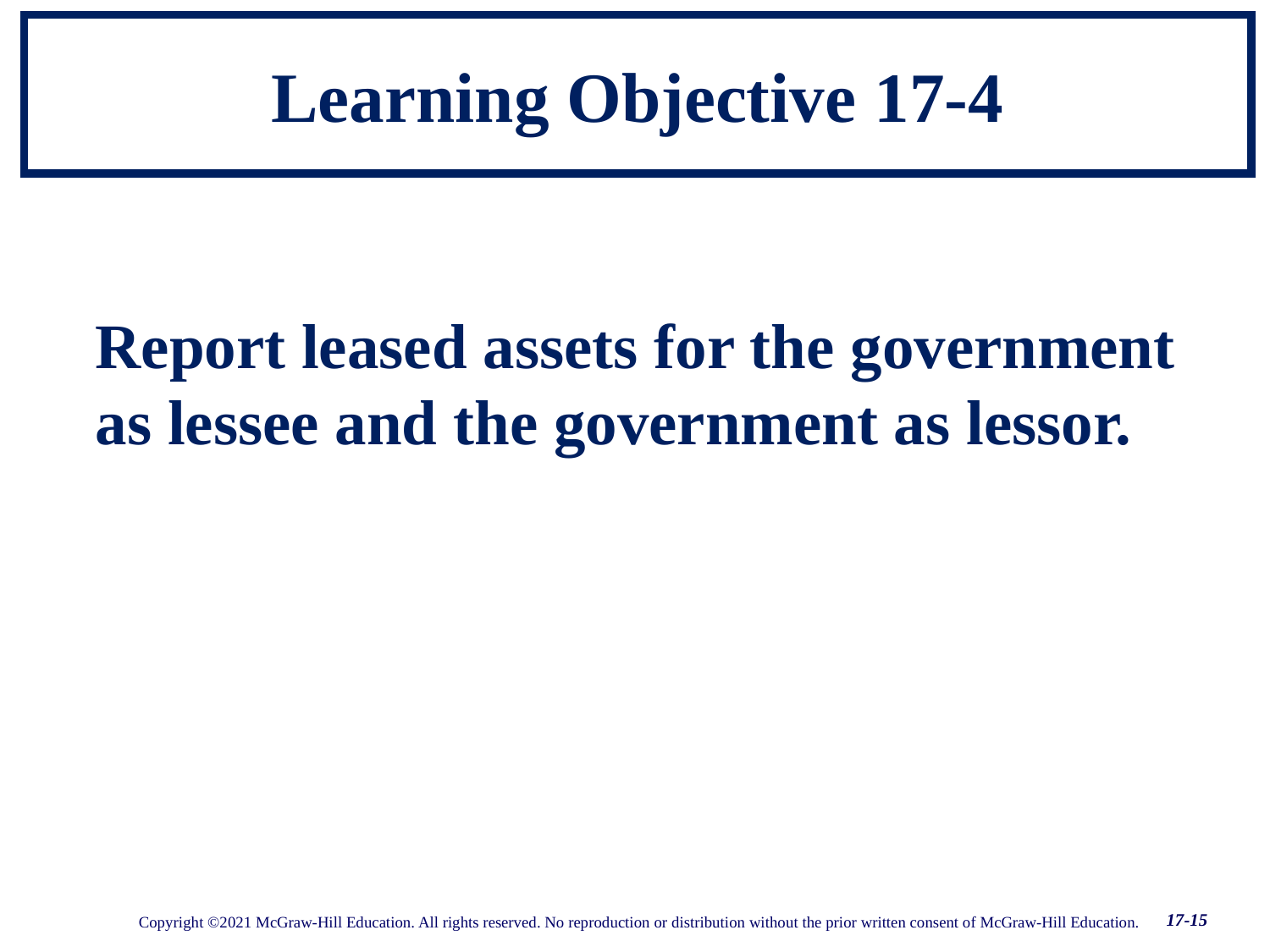

# Learning Objective 17-4

Report leased assets for the government as lessee and the government as lessor.

17-15
Copyright ©2021 McGraw-Hill Education. All rights reserved. No reproduction or distribution without the prior written consent of McGraw-Hill Education.